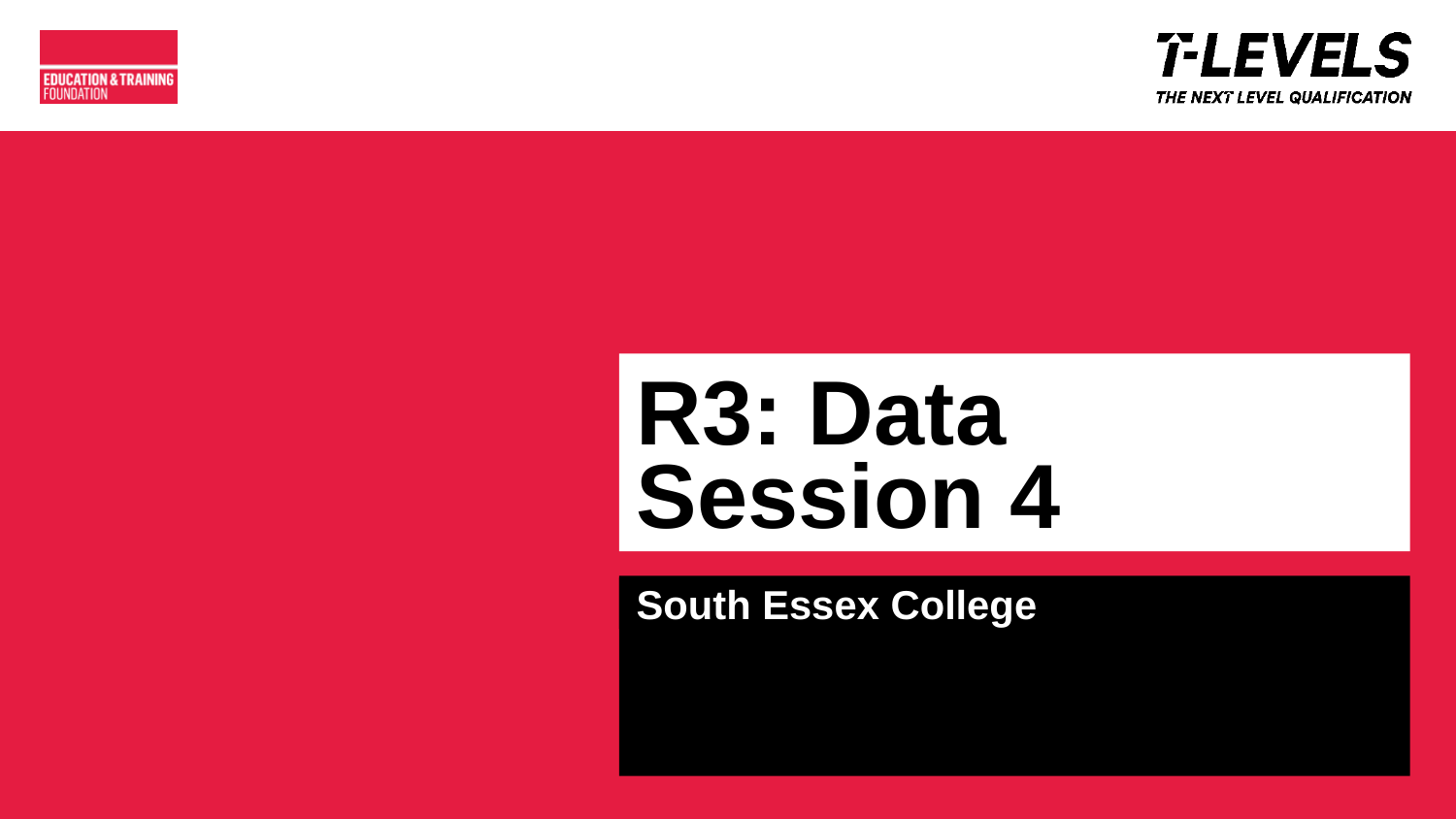

# R3: Data Session 4
South Essex College